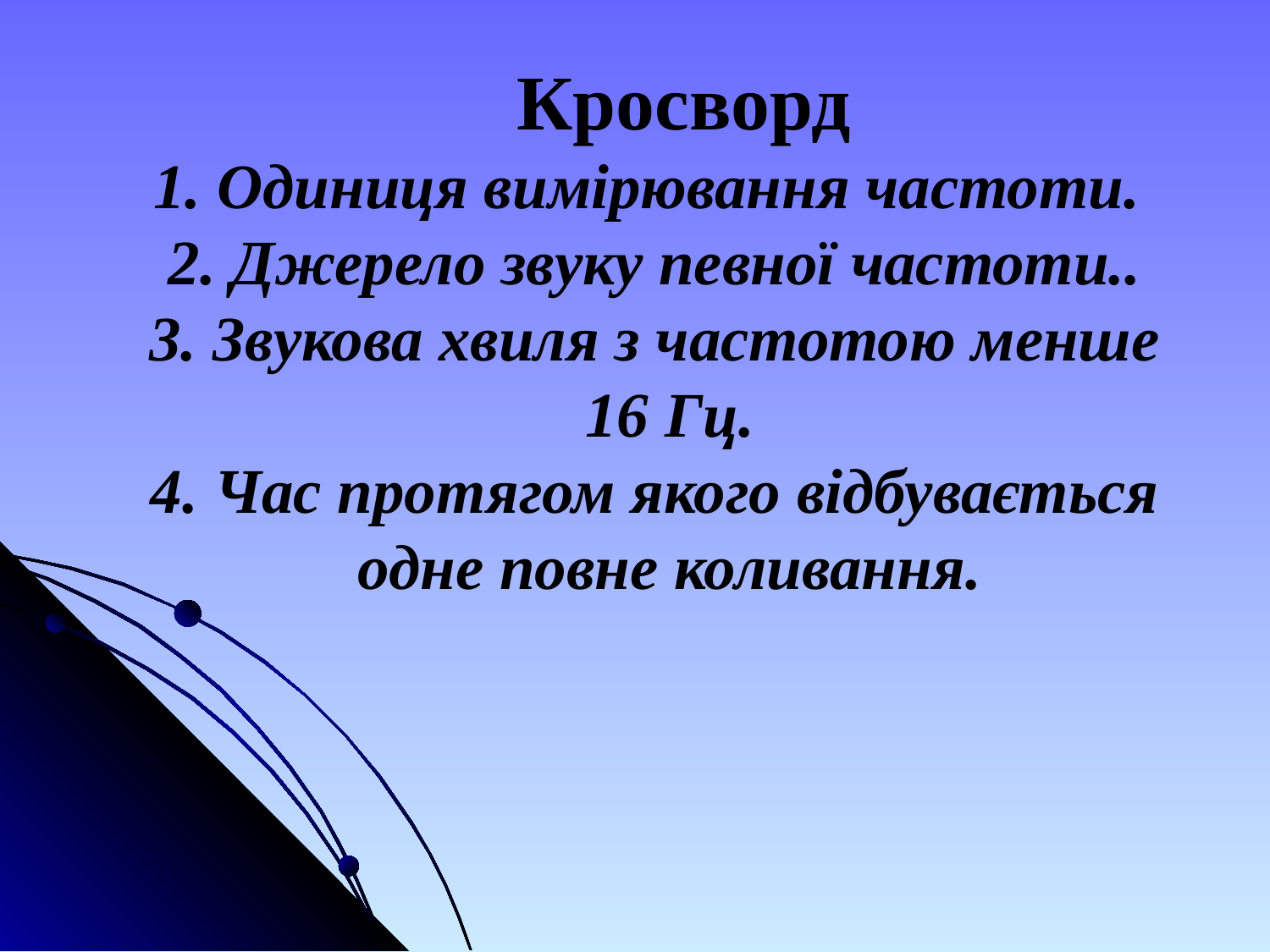

Кросворд
 Одиниця вимірювання частоти.
 Джерело звуку певної частоти..
 Звукова хвиля з частотою менше 16 Гц.
 Час протягом якого відбувається одне повне коливання.